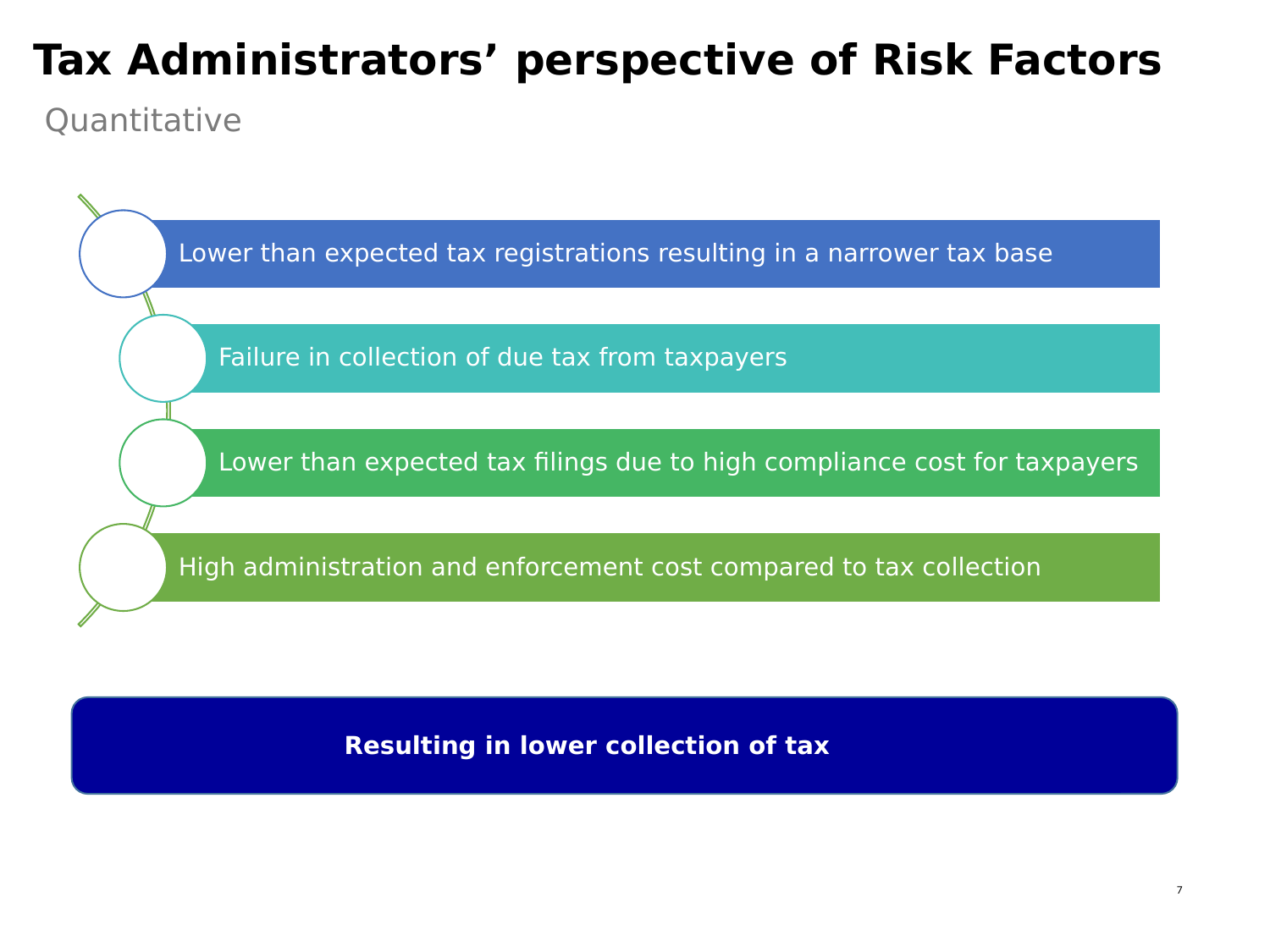

# Tax Administrators’ perspective of Risk Factors
Quantitative
Lower than expected tax registrations resulting in a narrower tax base
Failure in collection of due tax from taxpayers
Lower than expected tax filings due to high compliance cost for taxpayers
High administration and enforcement cost compared to tax collection

Resulting in lower collection of tax